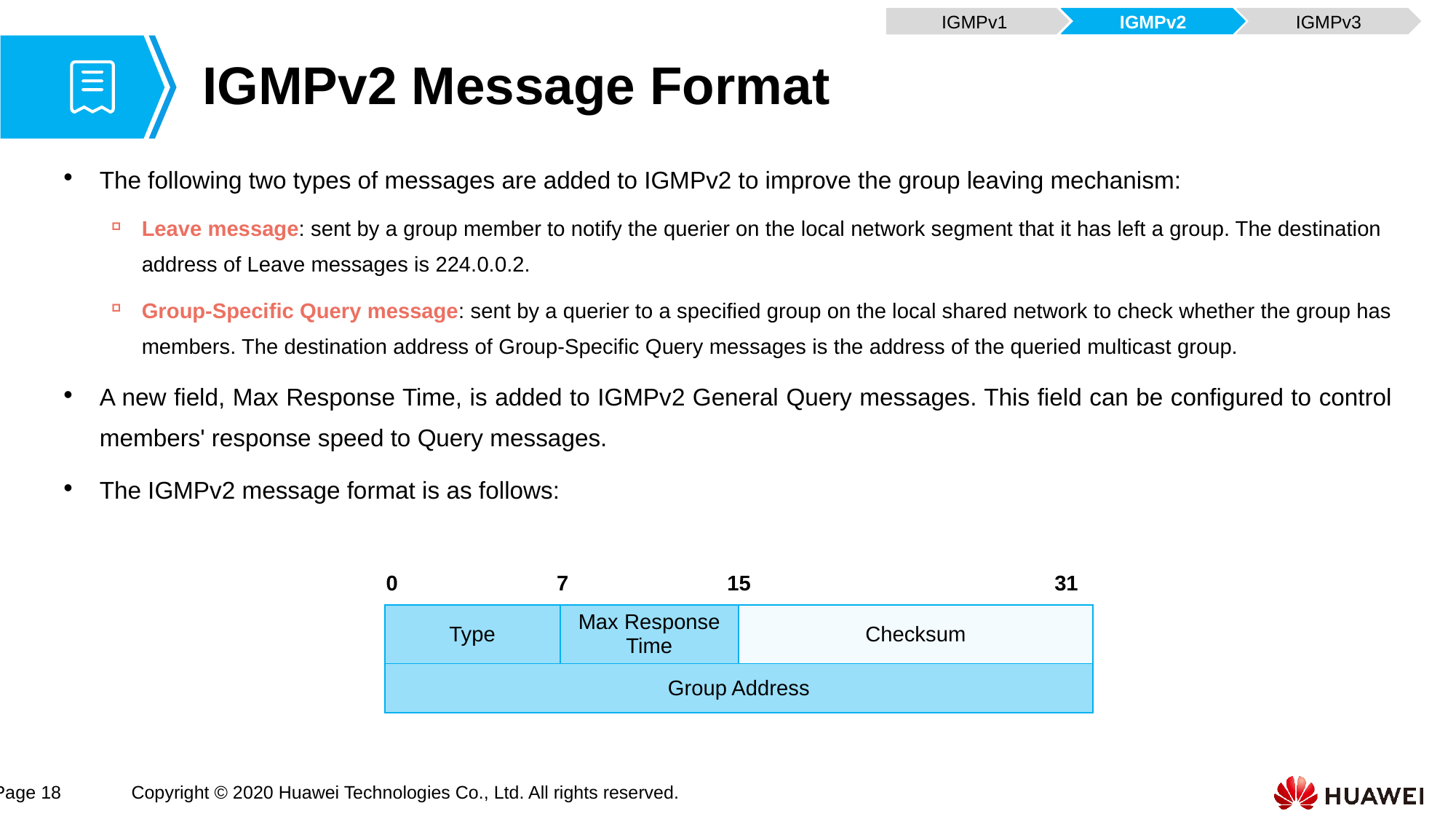

IGMPv1
IGMPv2
IGMPv3
# IGMPv2 Message Format
The following two types of messages are added to IGMPv2 to improve the group leaving mechanism:
Leave message: sent by a group member to notify the querier on the local network segment that it has left a group. The destination address of Leave messages is 224.0.0.2.
Group-Specific Query message: sent by a querier to a specified group on the local shared network to check whether the group has members. The destination address of Group-Specific Query messages is the address of the queried multicast group.
A new field, Max Response Time, is added to IGMPv2 General Query messages. This field can be configured to control members' response speed to Query messages.
The IGMPv2 message format is as follows:
0
7
15
31
| Type | Max Response Time | Checksum |
| --- | --- | --- |
| Group Address |  |  |